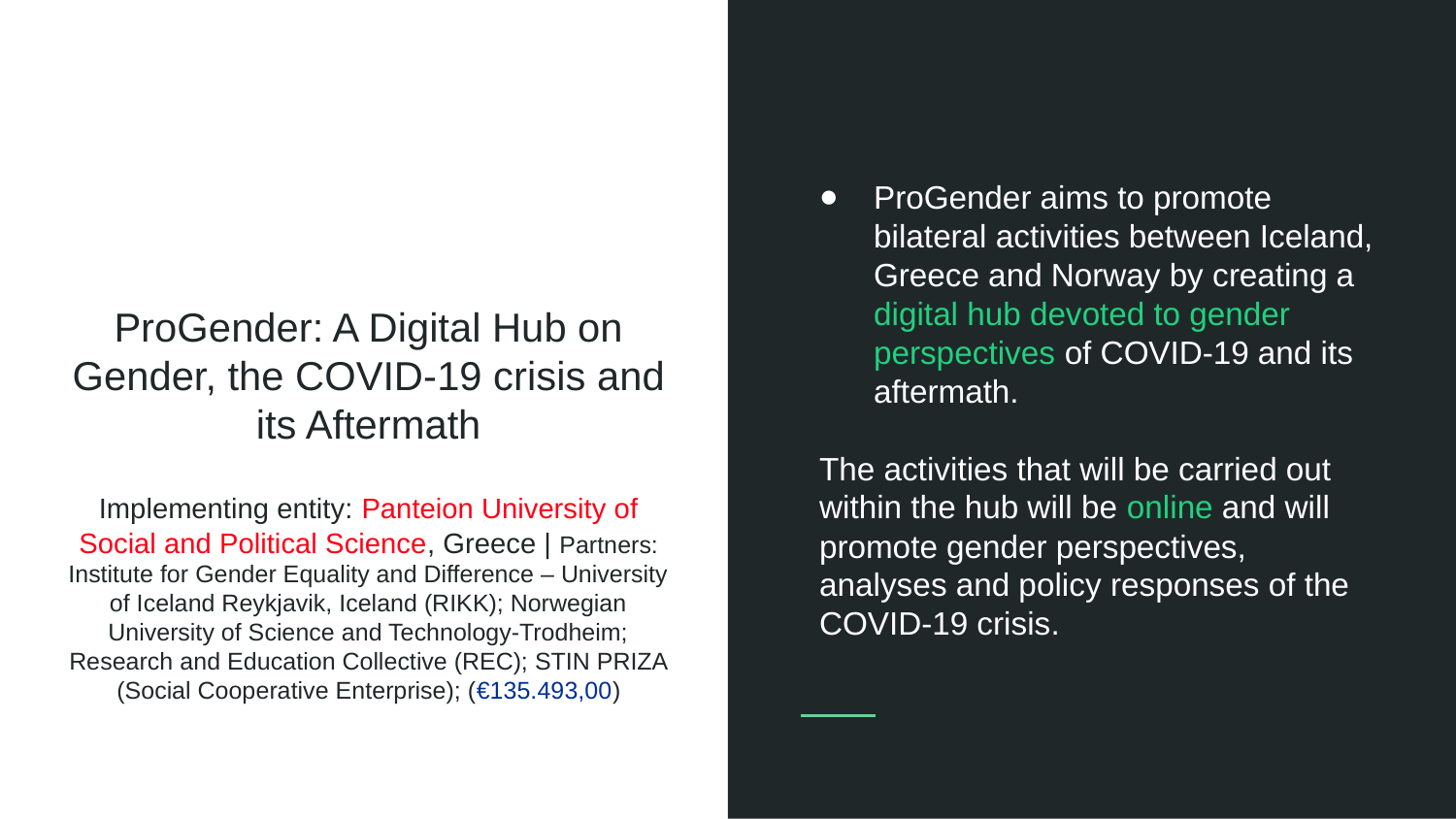

ProGender aims to promote bilateral activities between Iceland, Greece and Norway by creating a digital hub devoted to gender perspectives of COVID-19 and its aftermath.

The activities that will be carried out within the hub will be online and will promote gender perspectives, analyses and policy responses of the COVID-19 crisis.
# ProGender: A Digital Hub on Gender, the COVID-19 crisis and its Aftermath Implementing entity: Panteion University of Social and Political Science, Greece | Partners: Institute for Gender Equality and Difference – University of Iceland Reykjavik, Iceland (RIKK); Norwegian University of Science and Technology-Trodheim; Research and Education Collective (REC); STIN PRIZA (Social Cooperative Enterprise); (€135.493,00)